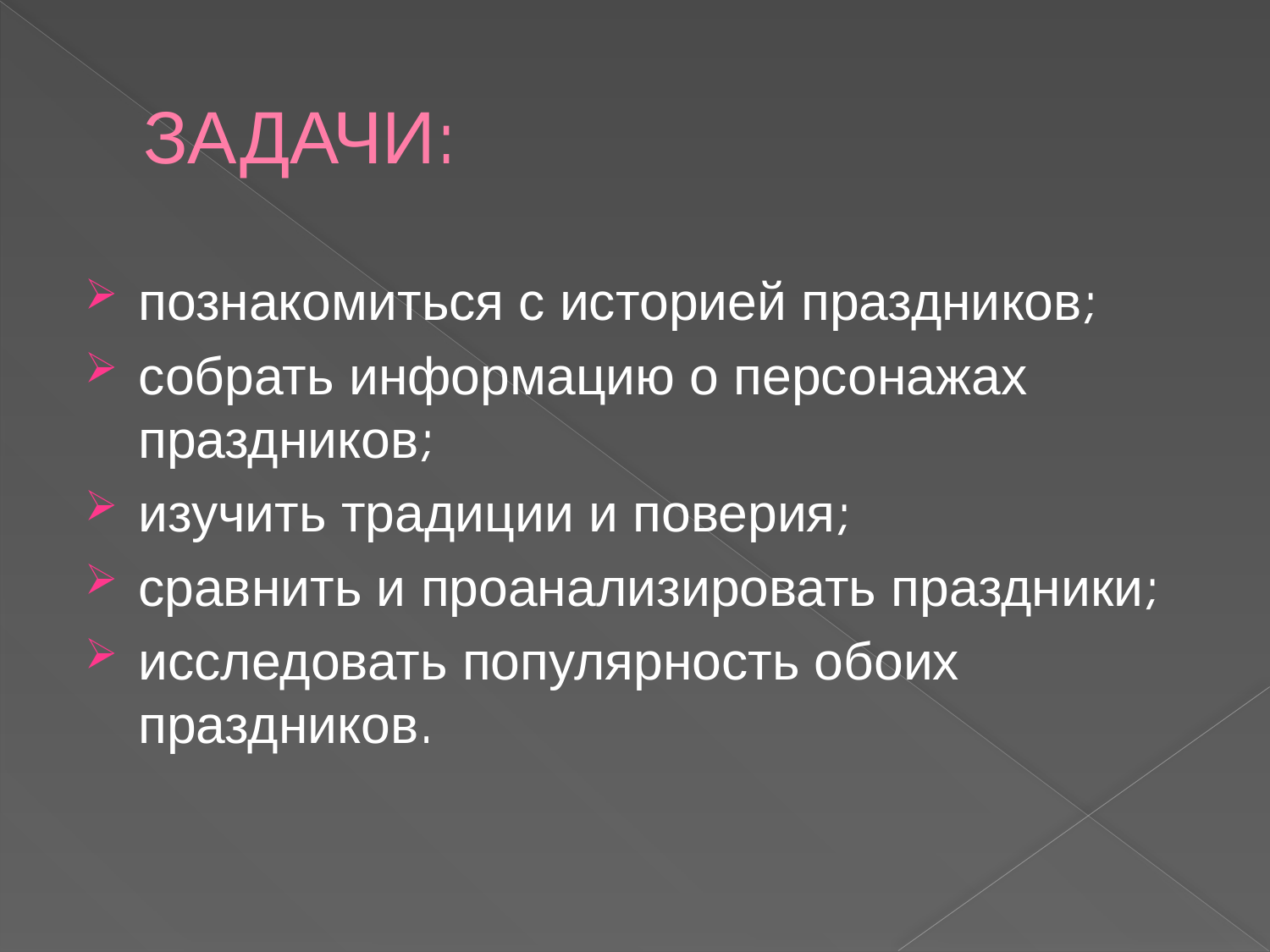

# ЗАДАЧИ:
познакомиться с историей праздников;
собрать информацию о персонажах праздников;
изучить традиции и поверия;
сравнить и проанализировать праздники;
исследовать популярность обоих праздников.